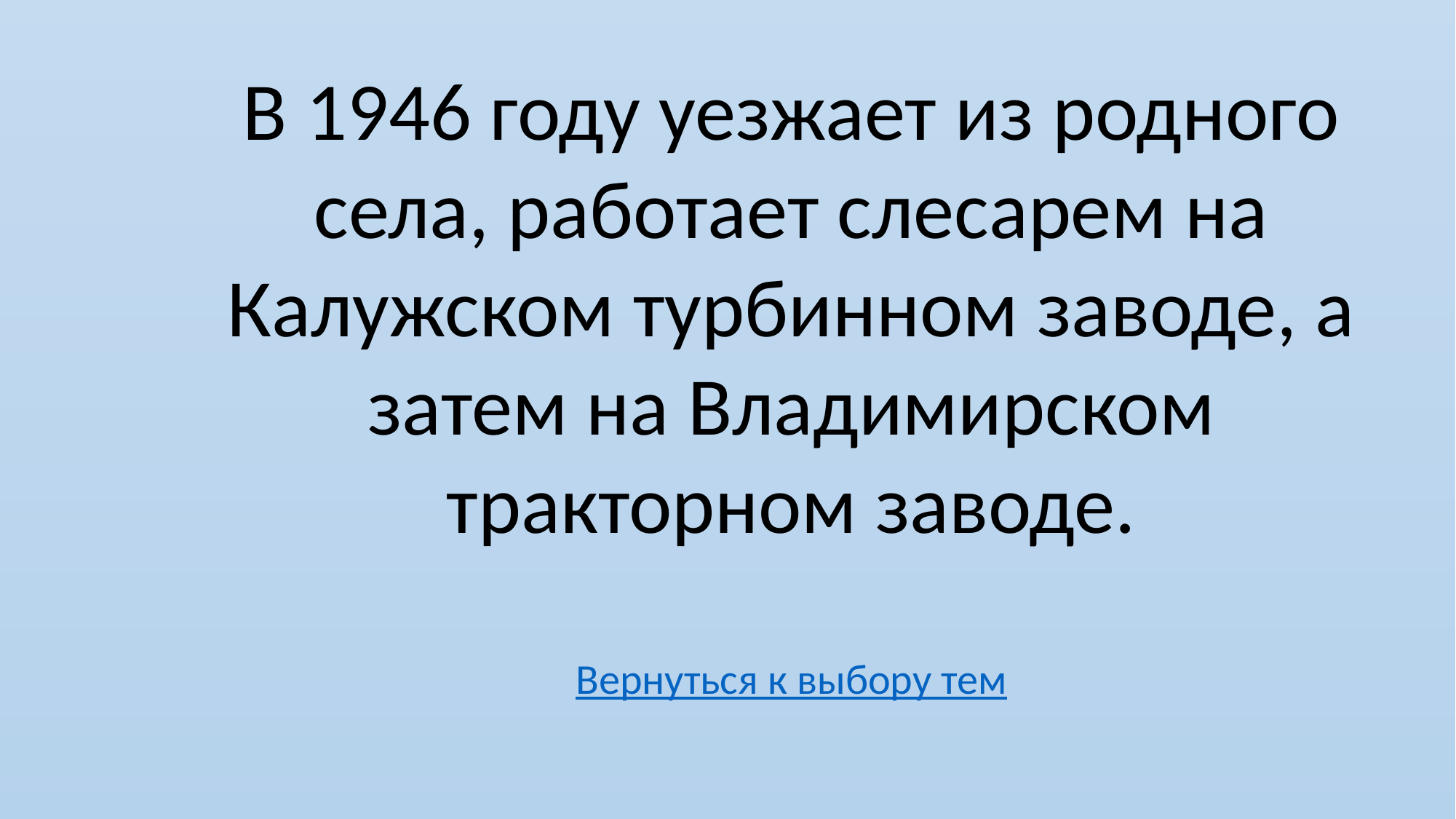

В 1946 году уезжает из родного села, работает слесарем на Калужском турбинном заводе, а затем на Владимирском тракторном заводе.
Вернуться к выбору тем